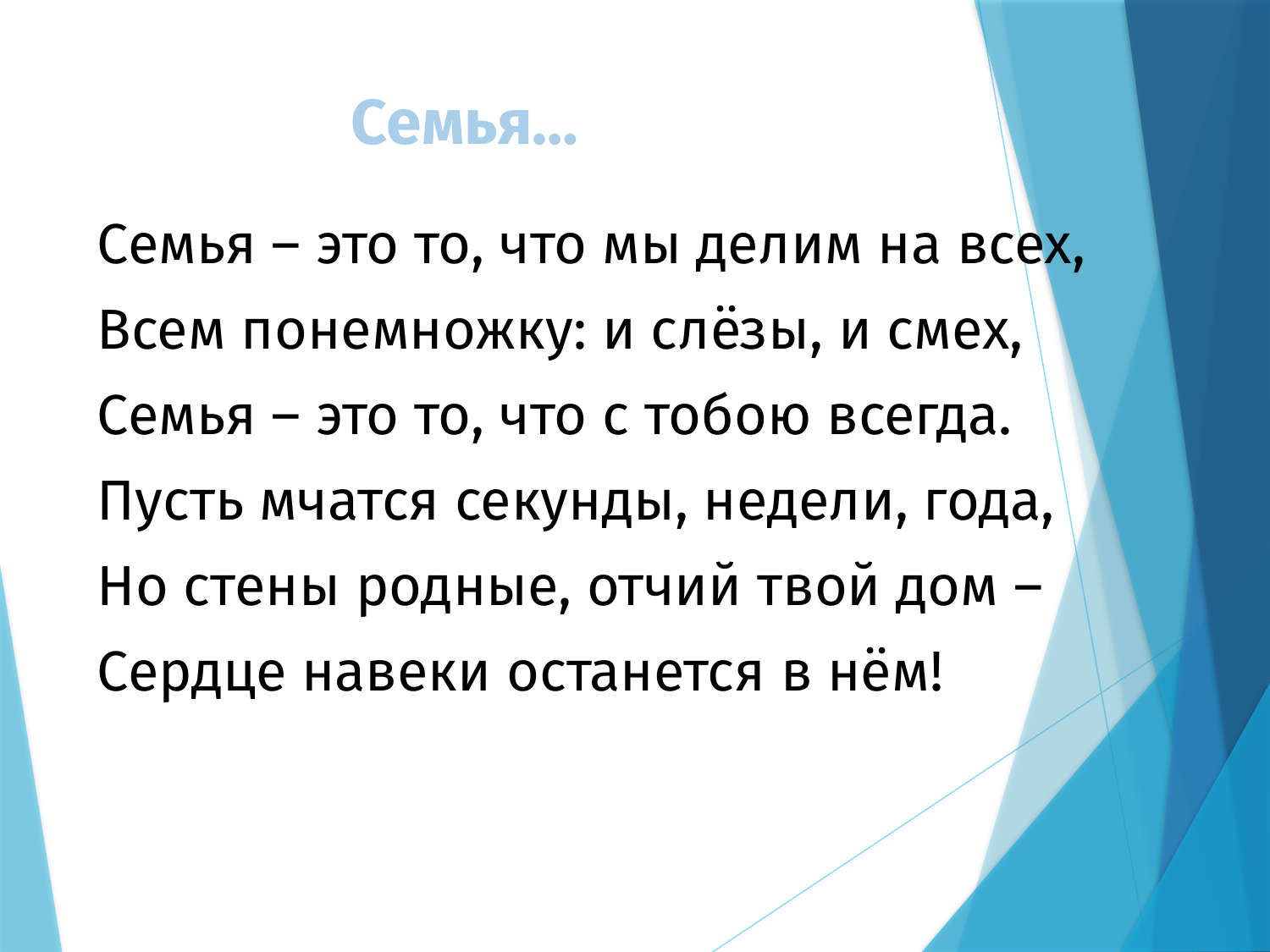

Семья…
Семья – это то, что мы делим на всех,
Всем понемножку: и слёзы, и смех,
Семья – это то, что с тобою всегда.
Пусть мчатся секунды, недели, года,
Но стены родные, отчий твой дом –
Сердце навеки останется в нём!